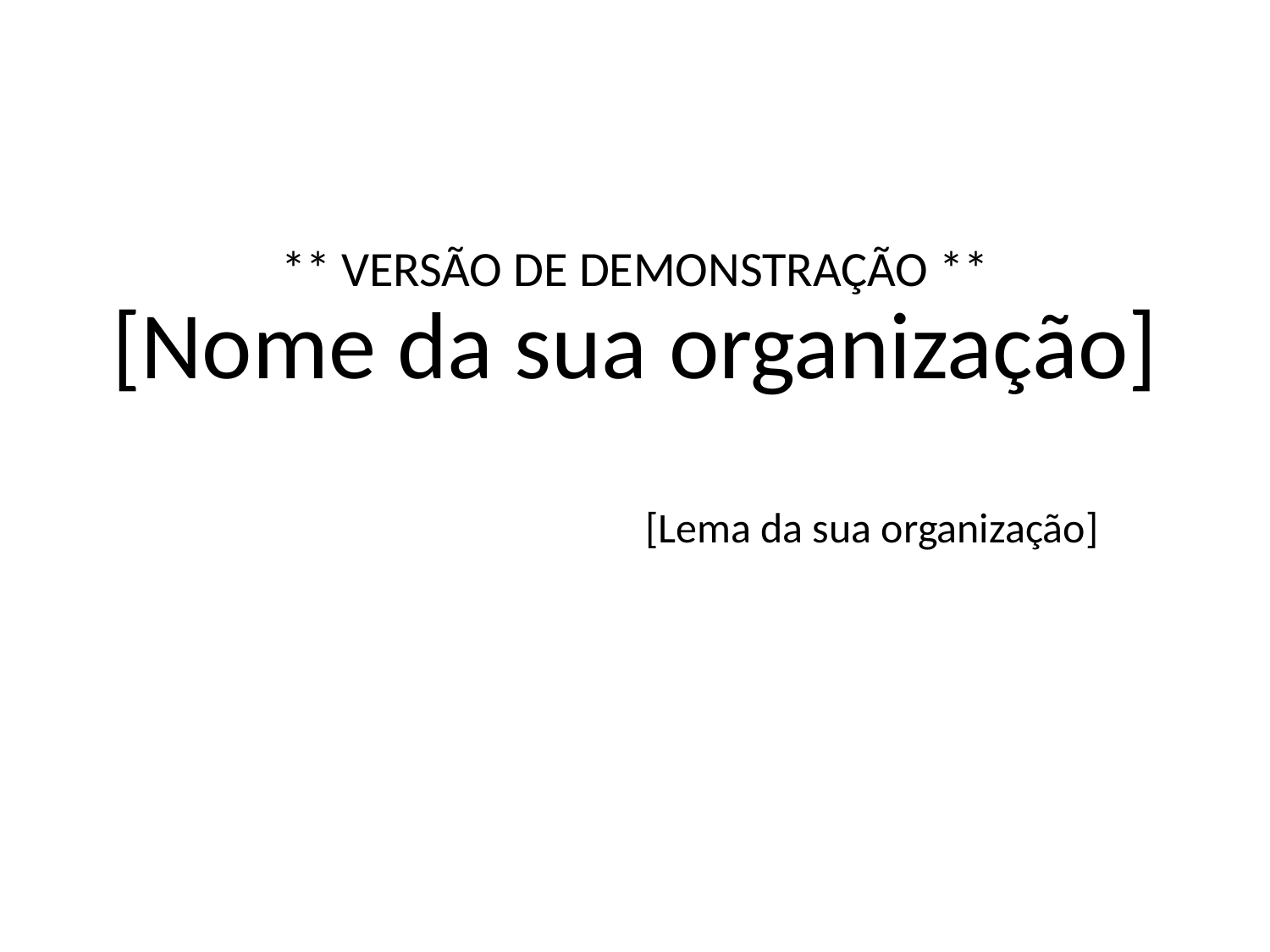

# ** VERSÃO DE DEMONSTRAÇÃO ** [Nome da sua organização]
[Lema da sua organização]